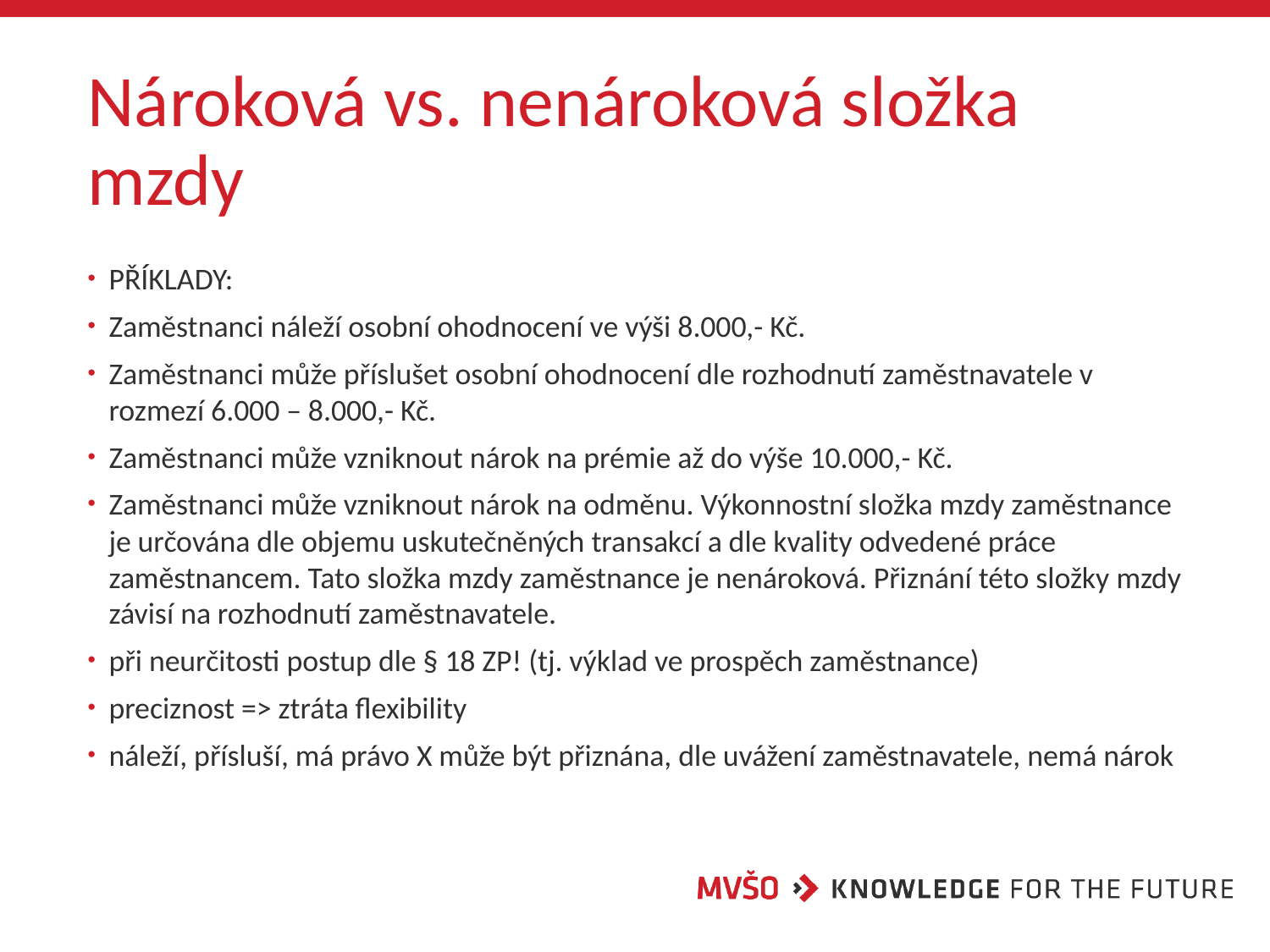

# Nároková vs. nenároková složka mzdy
PŘÍKLADY:
Zaměstnanci náleží osobní ohodnocení ve výši 8.000,- Kč.
Zaměstnanci může příslušet osobní ohodnocení dle rozhodnutí zaměstnavatele v rozmezí 6.000 – 8.000,- Kč.
Zaměstnanci může vzniknout nárok na prémie až do výše 10.000,- Kč.
Zaměstnanci může vzniknout nárok na odměnu. Výkonnostní složka mzdy zaměstnance je určována dle objemu uskutečněných transakcí a dle kvality odvedené práce zaměstnancem. Tato složka mzdy zaměstnance je nenároková. Přiznání této složky mzdy závisí na rozhodnutí zaměstnavatele.
při neurčitosti postup dle § 18 ZP! (tj. výklad ve prospěch zaměstnance)
preciznost => ztráta flexibility
náleží, přísluší, má právo X může být přiznána, dle uvážení zaměstnavatele, nemá nárok